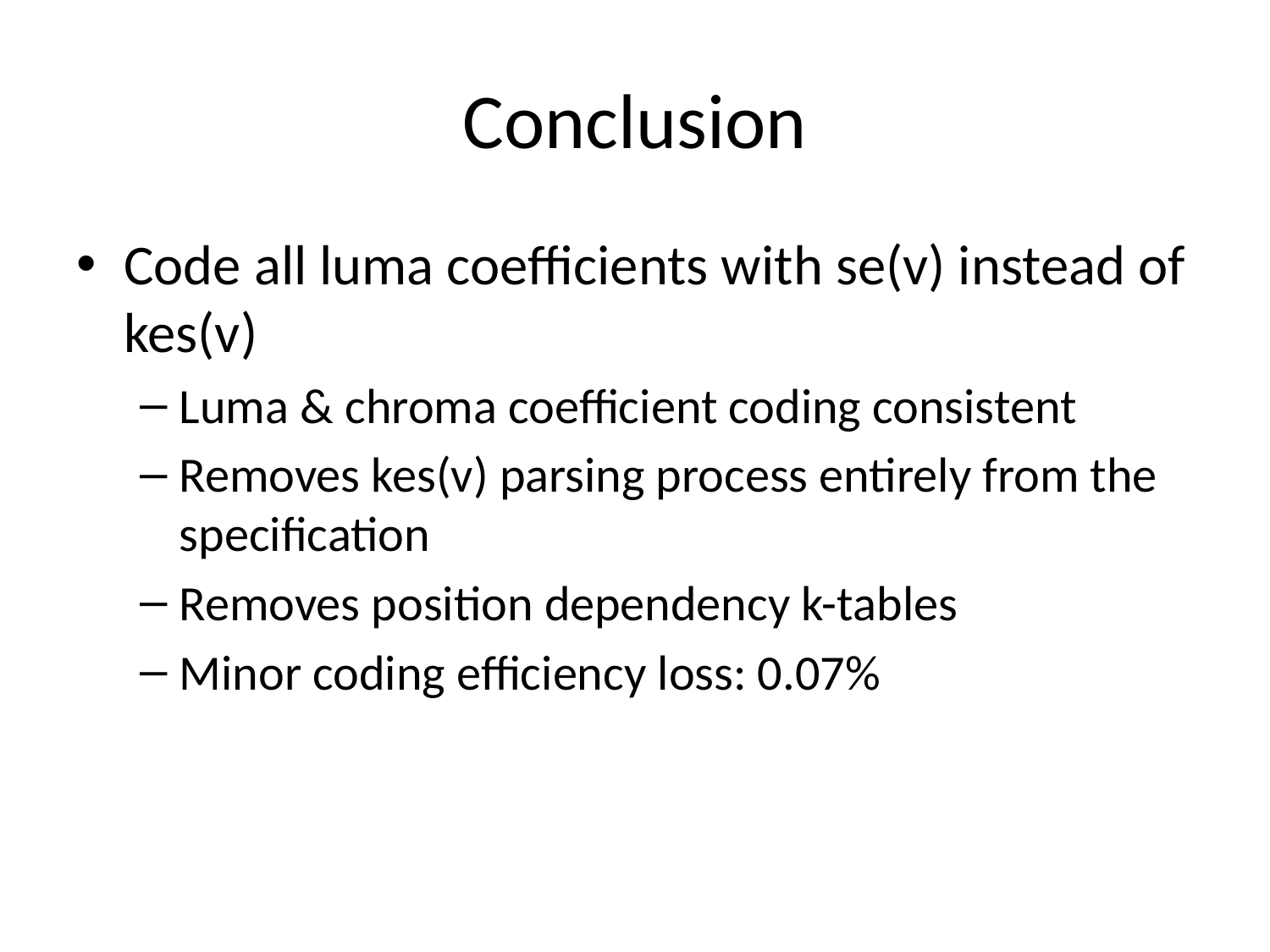

# Conclusion
Code all luma coefficients with se(v) instead of kes(v)
Luma & chroma coefficient coding consistent
Removes kes(v) parsing process entirely from the specification
Removes position dependency k-tables
Minor coding efficiency loss: 0.07%